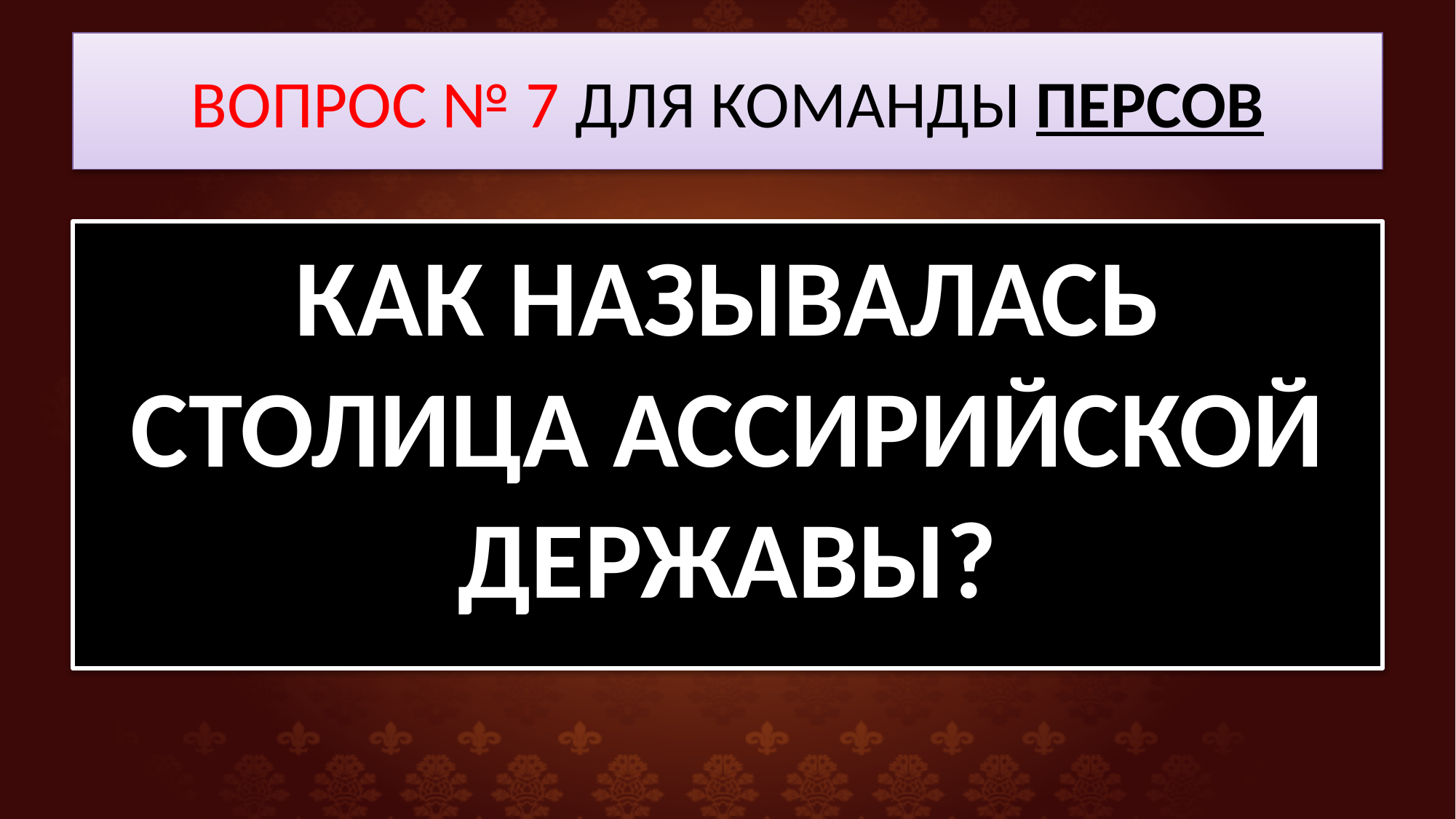

# ВОПРОС № 7 ДЛЯ КОМАНДЫ ПЕРСОВ
КАК НАЗЫВАЛАСЬ СТОЛИЦА АССИРИЙСКОЙ ДЕРЖАВЫ?